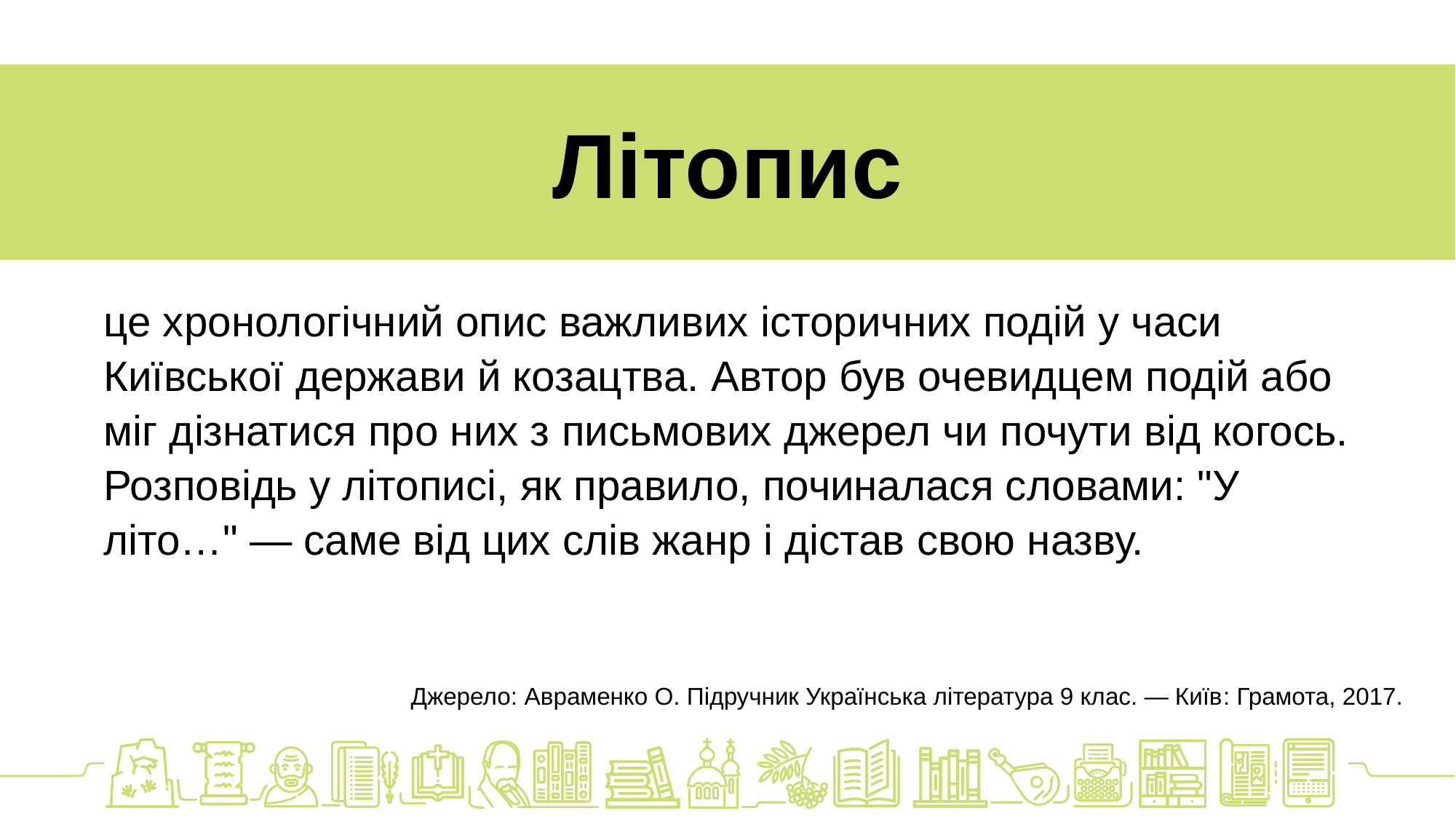

Літопис
це хронологічний опис важливих історичних подій у часи Київської держави й козацтва. Автор був очевидцем подій або міг дізнатися про них з письмових джерел чи почути від когось. Розповідь у літописі, як правило, починалася словами: "У літо…" — саме від цих слів жанр і дістав свою назву.
Джерело: Авраменко О. Підручник Українська література 9 клас. — Київ: Грамота, 2017.